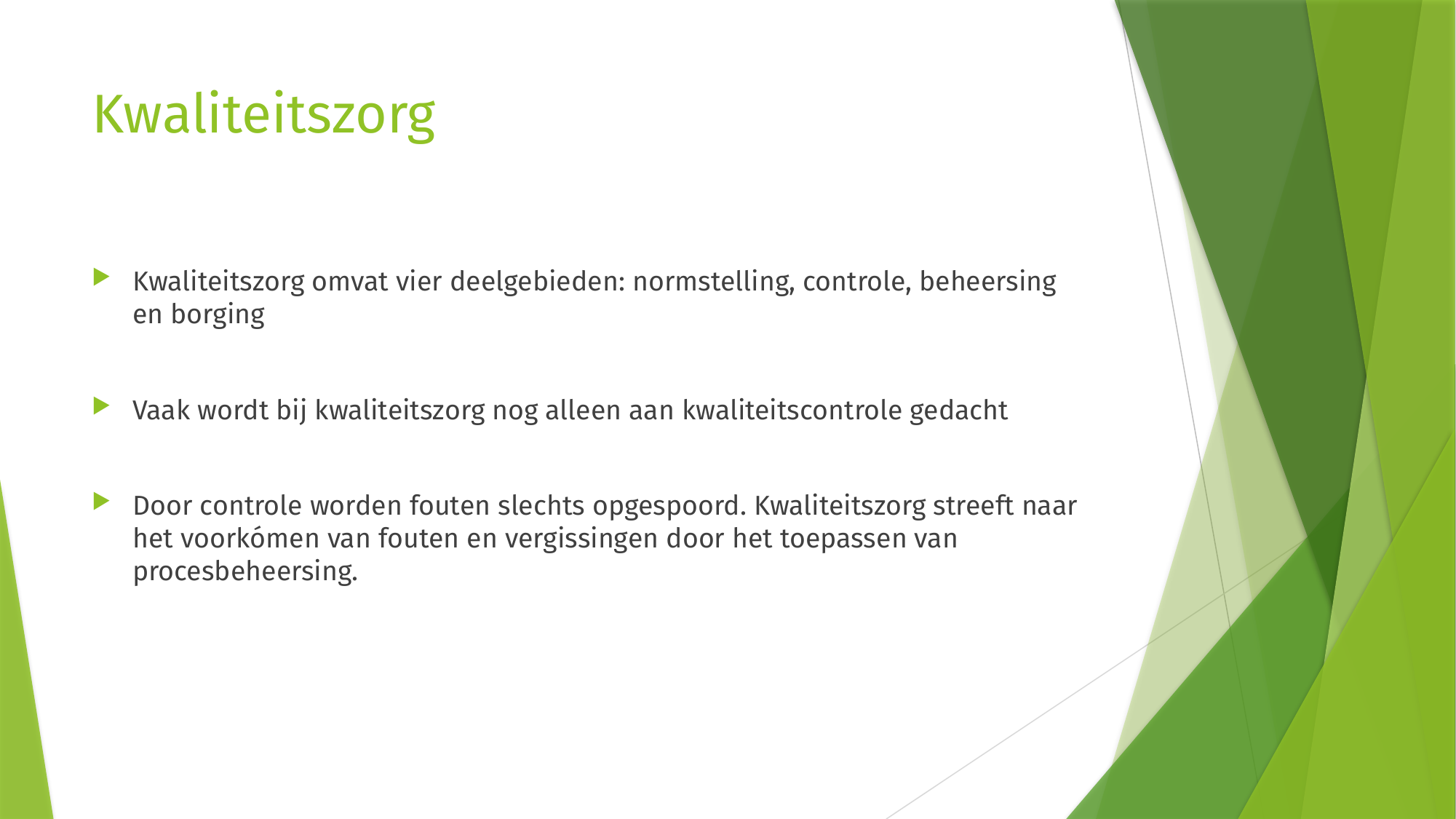

# Kwaliteitszorg
Kwaliteitszorg omvat vier deelgebieden: normstelling, controle, beheersing en borging

Vaak wordt bij kwaliteitszorg nog alleen aan kwaliteitscontrole gedacht

Door controle worden fouten slechts opgespoord. Kwaliteitszorg streeft naar het voorkómen van fouten en vergissingen door het toepassen van procesbeheersing.